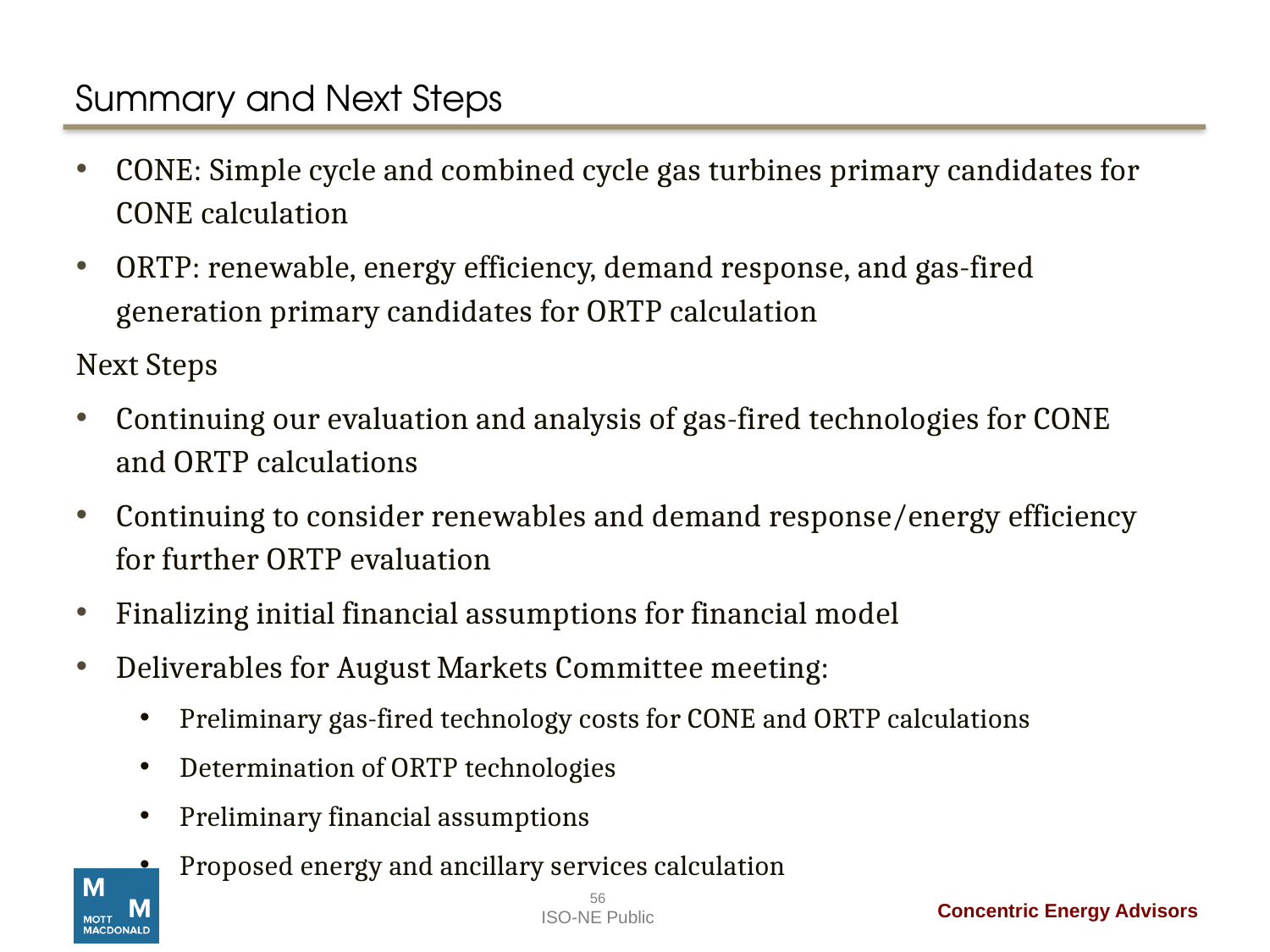

# Summary and Next Steps
CONE: Simple cycle and combined cycle gas turbines primary candidates for CONE calculation
ORTP: renewable, energy efficiency, demand response, and gas-fired generation primary candidates for ORTP calculation
Next Steps
Continuing our evaluation and analysis of gas-fired technologies for CONE and ORTP calculations
Continuing to consider renewables and demand response/energy efficiency for further ORTP evaluation
Finalizing initial financial assumptions for financial model
Deliverables for August Markets Committee meeting:
Preliminary gas-fired technology costs for CONE and ORTP calculations
Determination of ORTP technologies
Preliminary financial assumptions
Proposed energy and ancillary services calculation